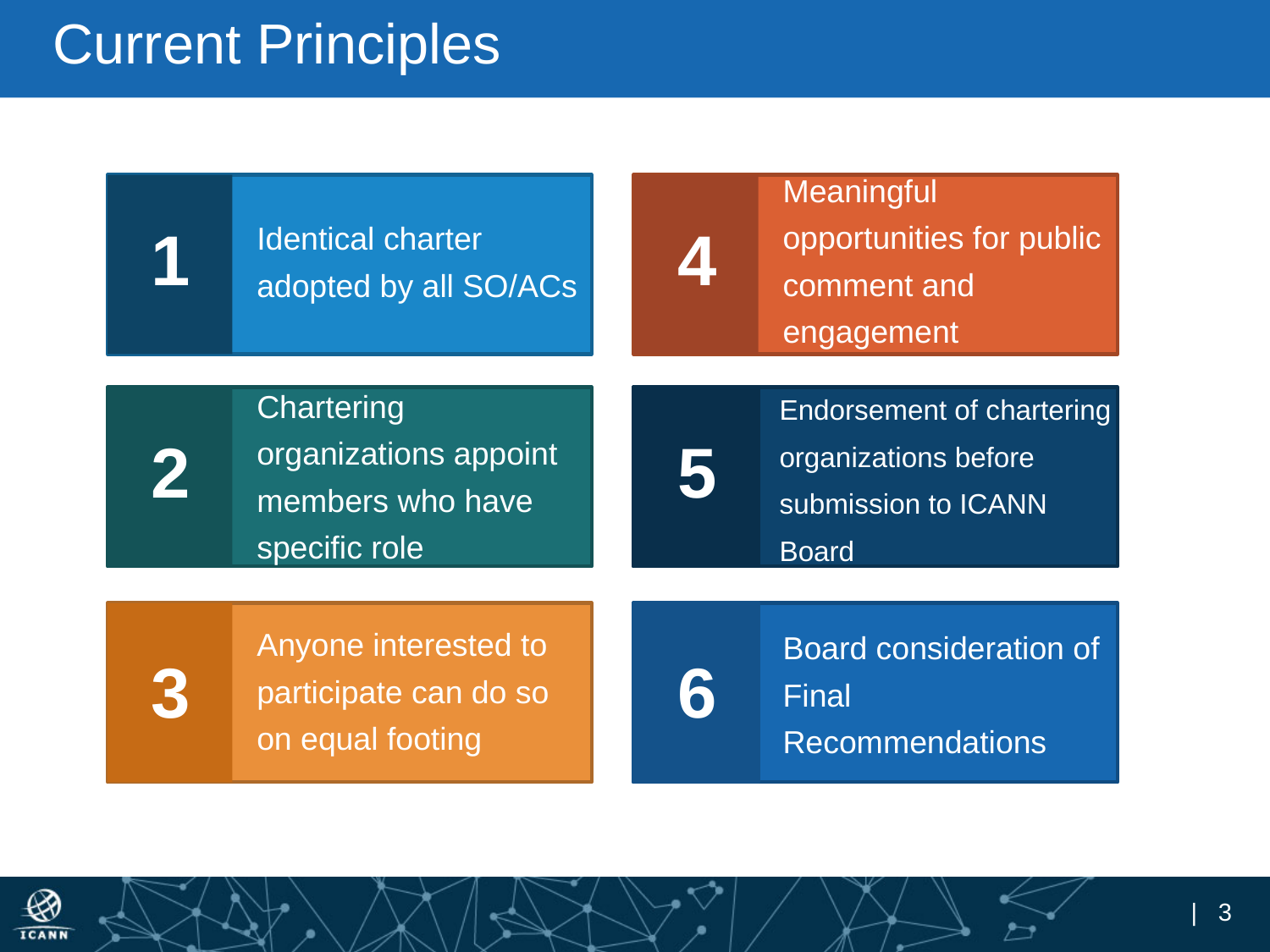

# Current Principles
Meaningful opportunities for public comment and engagement

Identical charter adopted by all SO/ACs
1
4
Chartering organizations appoint members who have specific role
Endorsement of chartering organizations before submission to ICANN Board

2
5

Anyone interested to participate can do so on equal footing
Board consideration of Final Recommendations
3
6